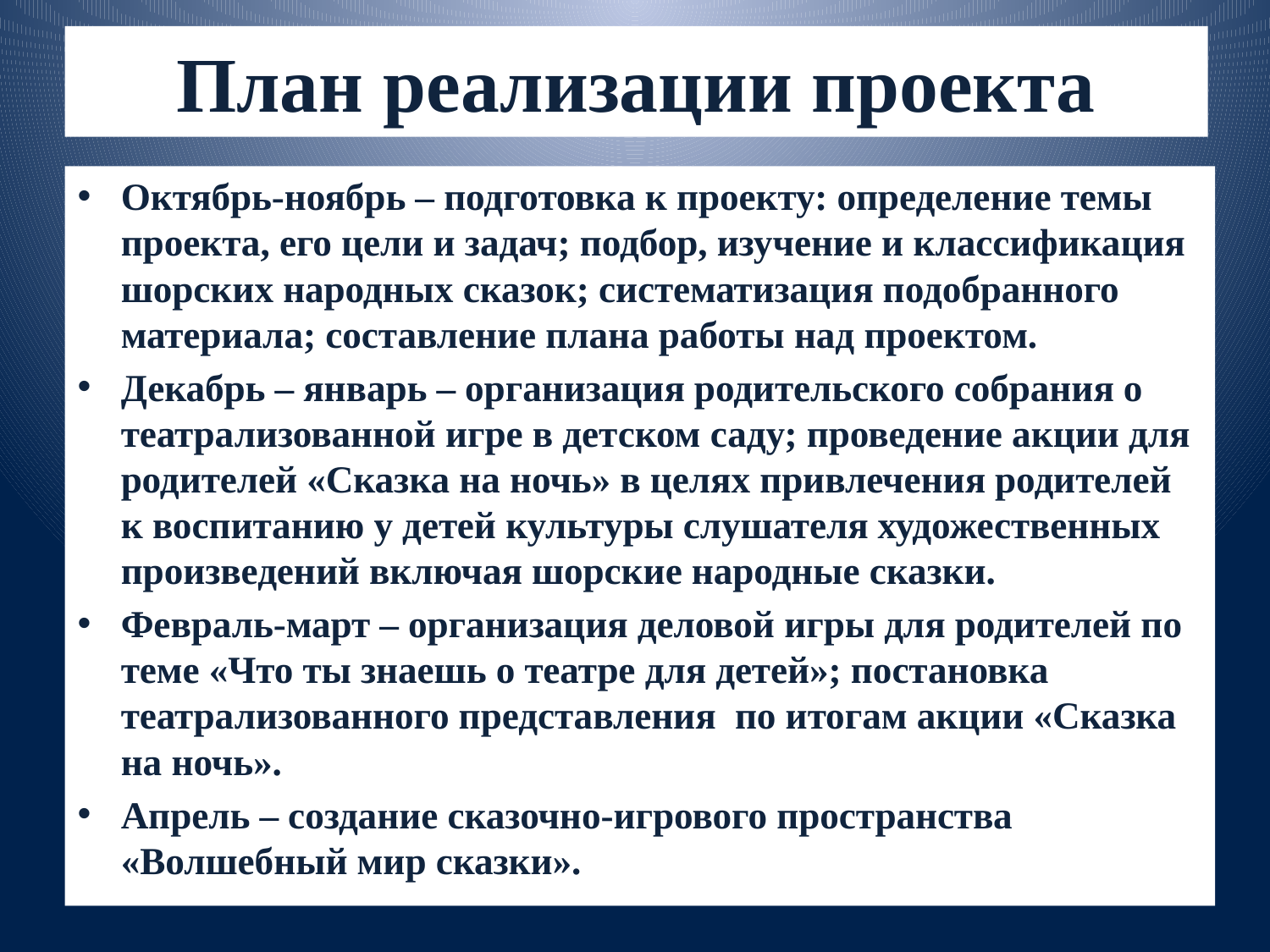

# План реализации проекта
Октябрь-ноябрь – подготовка к проекту: определение темы проекта, его цели и задач; подбор, изучение и классификация шорских народных сказок; систематизация подобранного материала; составление плана работы над проектом.
Декабрь – январь – организация родительского собрания о театрализованной игре в детском саду; проведение акции для родителей «Сказка на ночь» в целях привлечения родителей к воспитанию у детей культуры слушателя художественных произведений включая шорские народные сказки.
Февраль-март – организация деловой игры для родителей по теме «Что ты знаешь о театре для детей»; постановка театрализованного представления  по итогам акции «Сказка на ночь».
Апрель – создание сказочно-игрового пространства «Волшебный мир сказки».